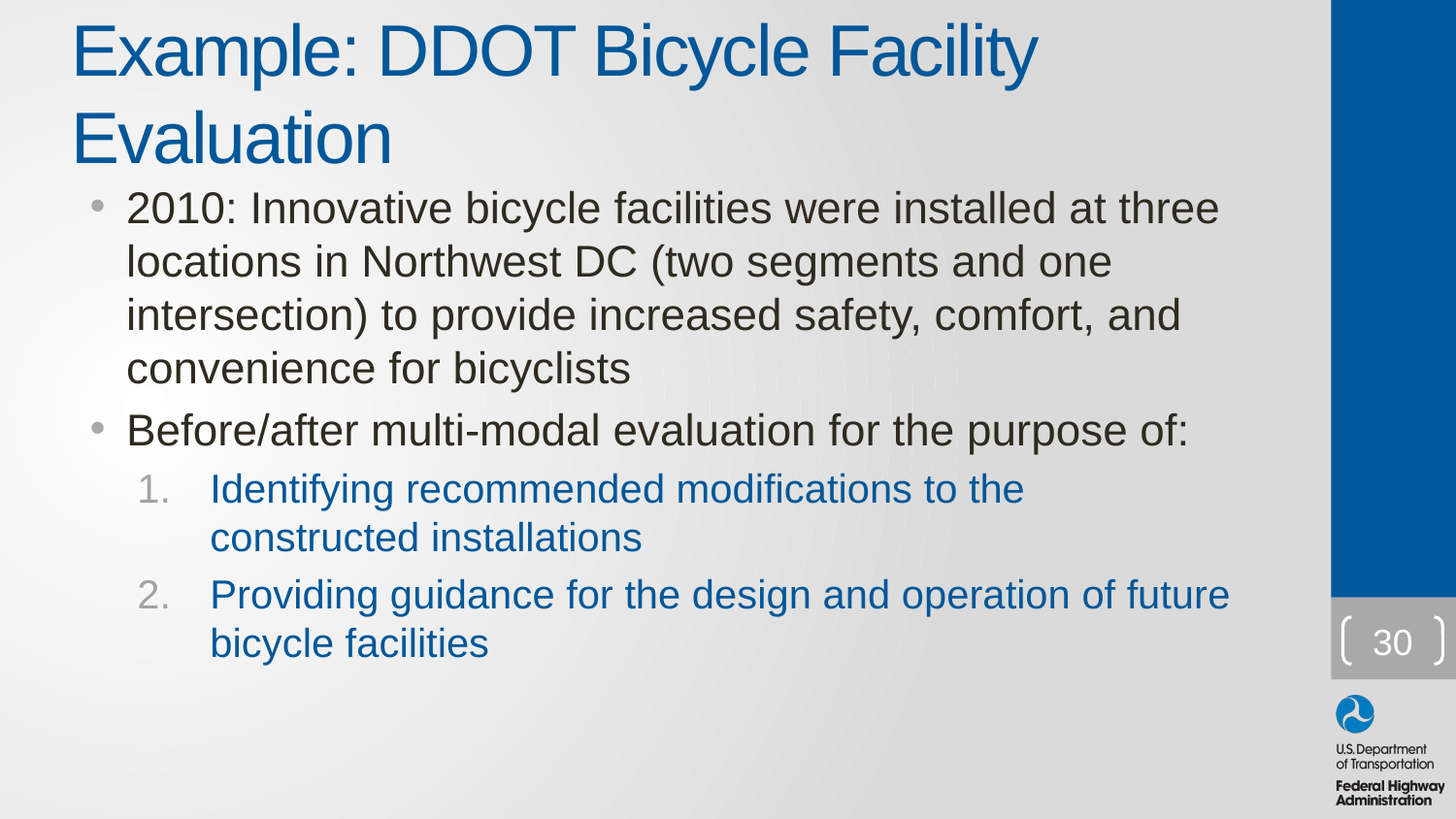

# Example: DDOT Bicycle Facility Evaluation
2010: Innovative bicycle facilities were installed at three locations in Northwest DC (two segments and one intersection) to provide increased safety, comfort, and convenience for bicyclists
Before/after multi-modal evaluation for the purpose of:
Identifying recommended modifications to the constructed installations
Providing guidance for the design and operation of future bicycle facilities
30